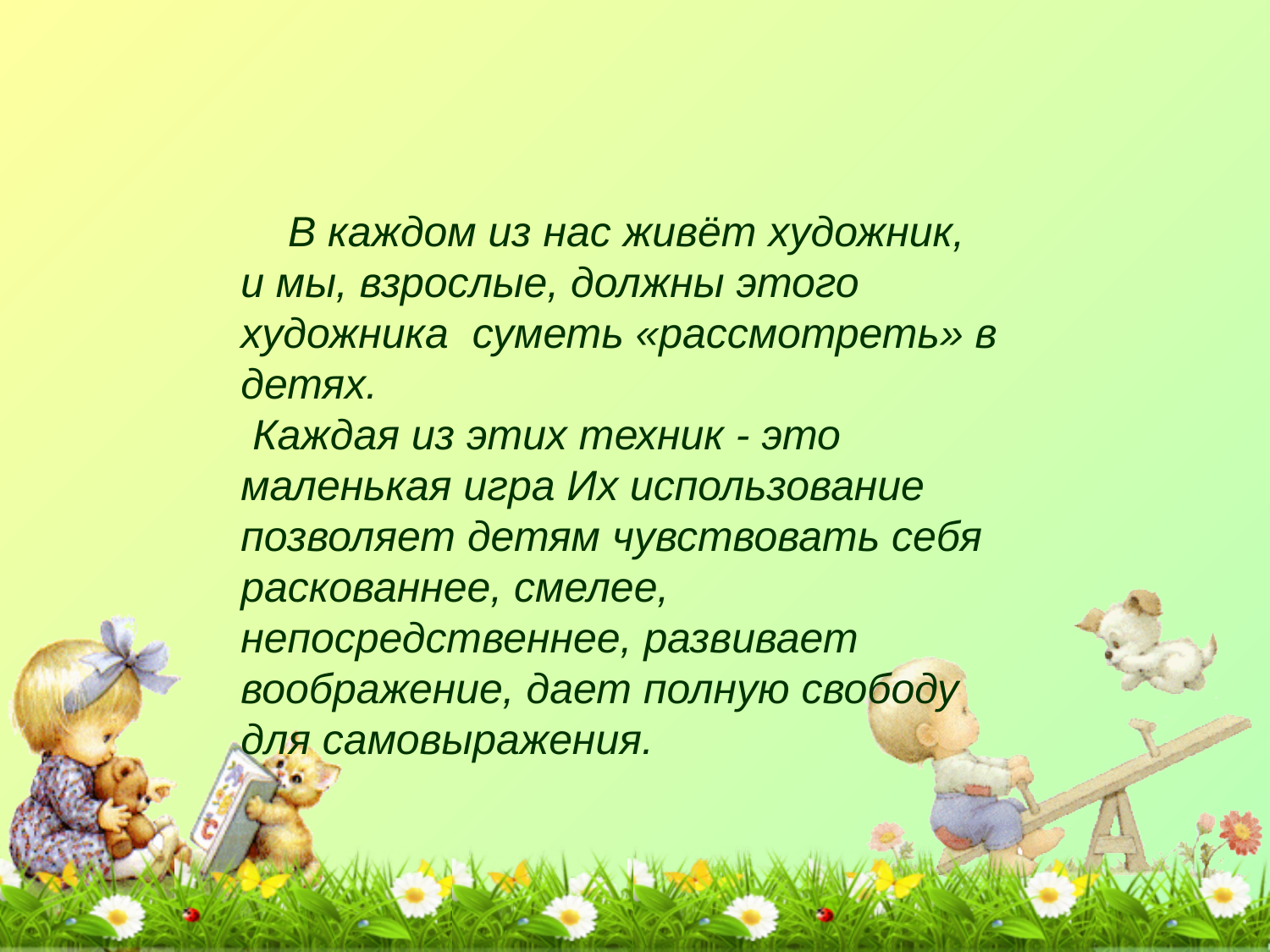

В каждом из нас живёт художник, и мы, взрослые, должны этого художника  суметь «рассмотреть» в детях.
 Каждая из этих техник - это маленькая игра Их использование позволяет детям чувствовать себя раскованнее, смелее, непосредственнее, развивает воображение, дает полную свободу для самовыражения.